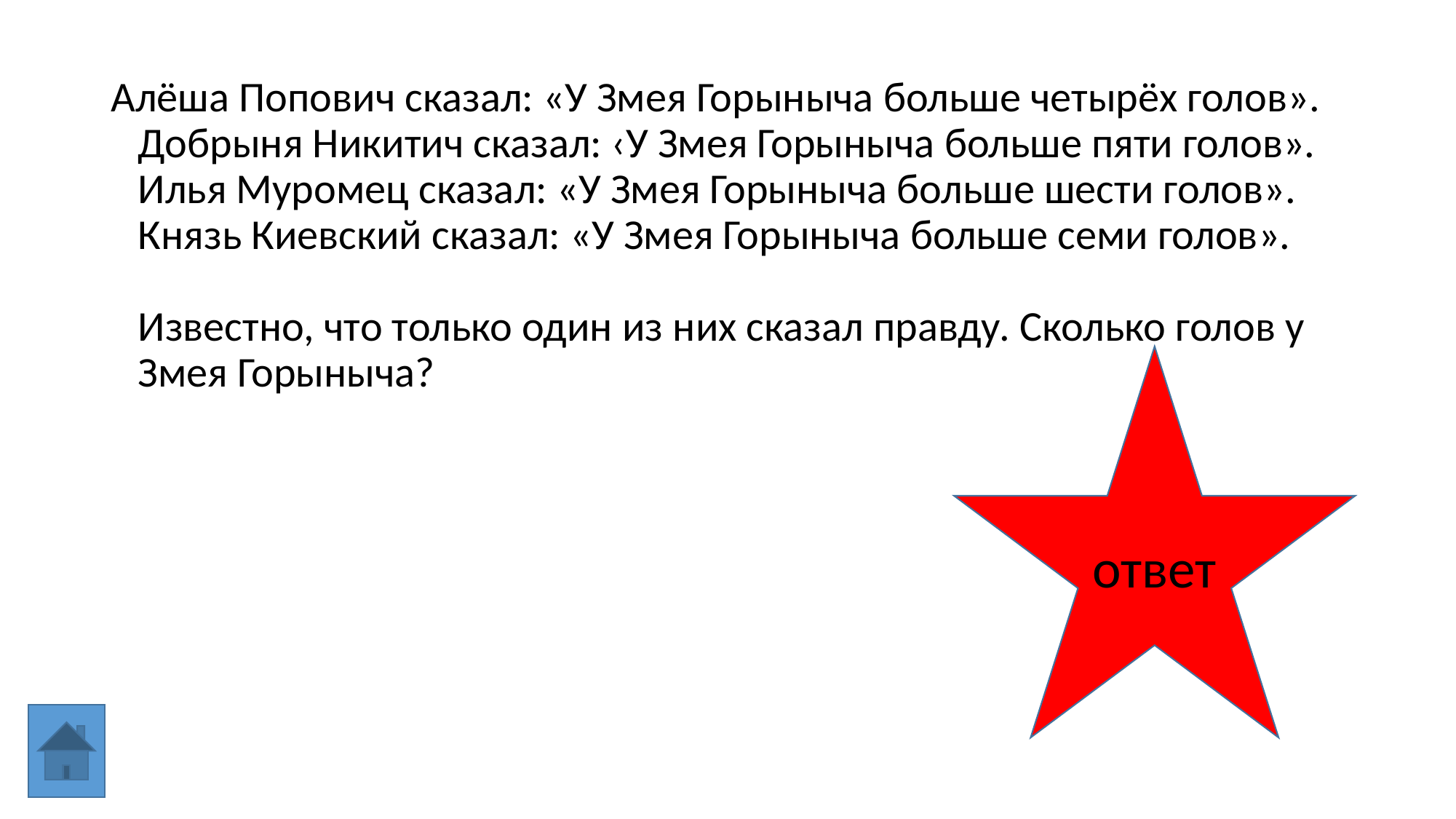

#
Алёша Попович сказал: «У Змея Горыныча больше четырёх голов».
Добрыня Никитич сказал: ‹У Змея Горыныча больше пяти голов».
Илья Муромец сказал: «У Змея Горыныча больше шести голов».
Князь Киевский сказал: «У Змея Горыныча больше семи голов».
 
Известно, что только один из них сказал правду. Сколько голов у Змея Горыныча?
ответ